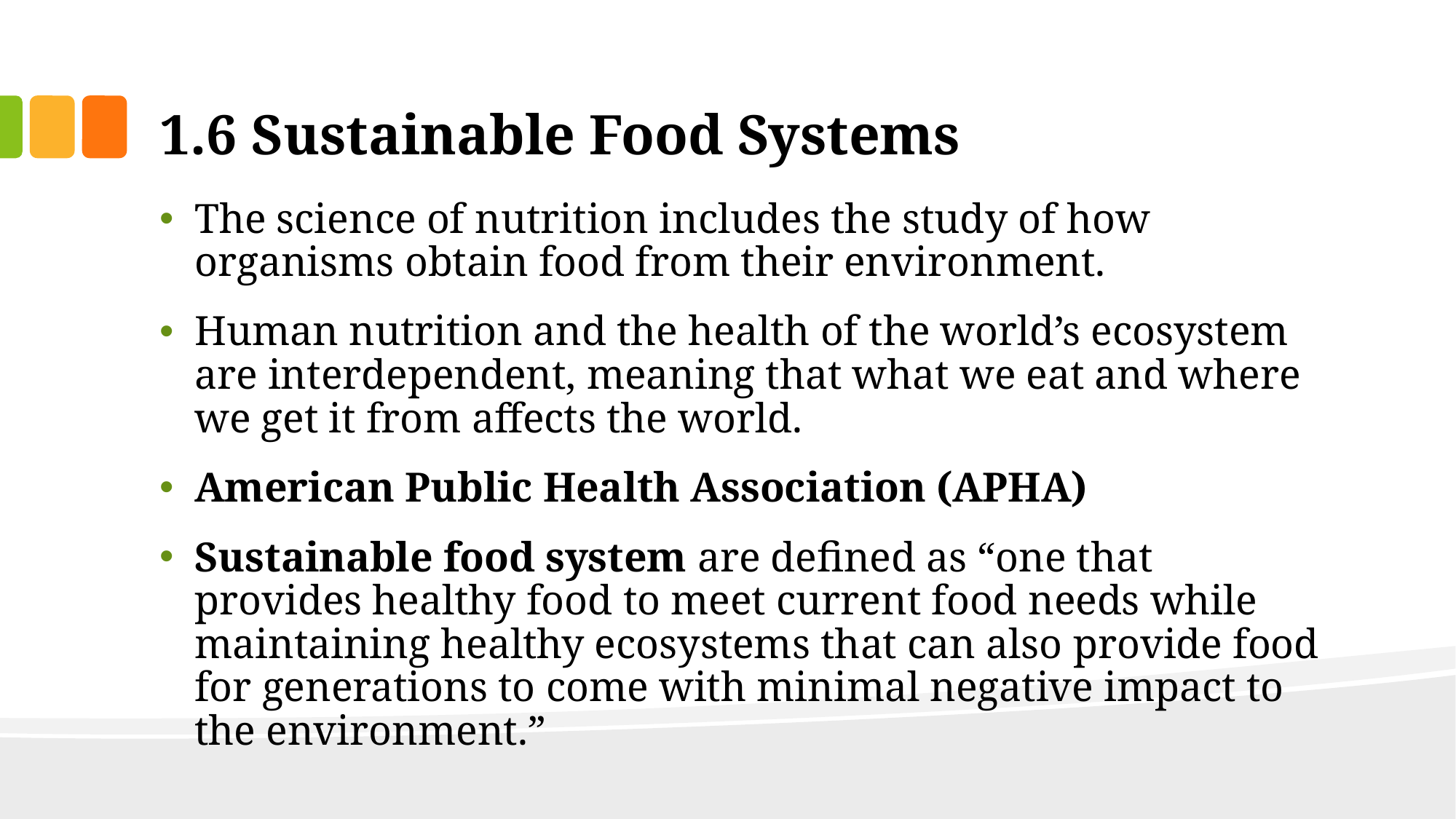

# 1.6 Sustainable Food Systems
The science of nutrition includes the study of how organisms obtain food from their environment.
Human nutrition and the health of the world’s ecosystem are interdependent, meaning that what we eat and where we get it from affects the world.
American Public Health Association (APHA)
Sustainable food system are defined as “one that provides healthy food to meet current food needs while maintaining healthy ecosystems that can also provide food for generations to come with minimal negative impact to the environment.”